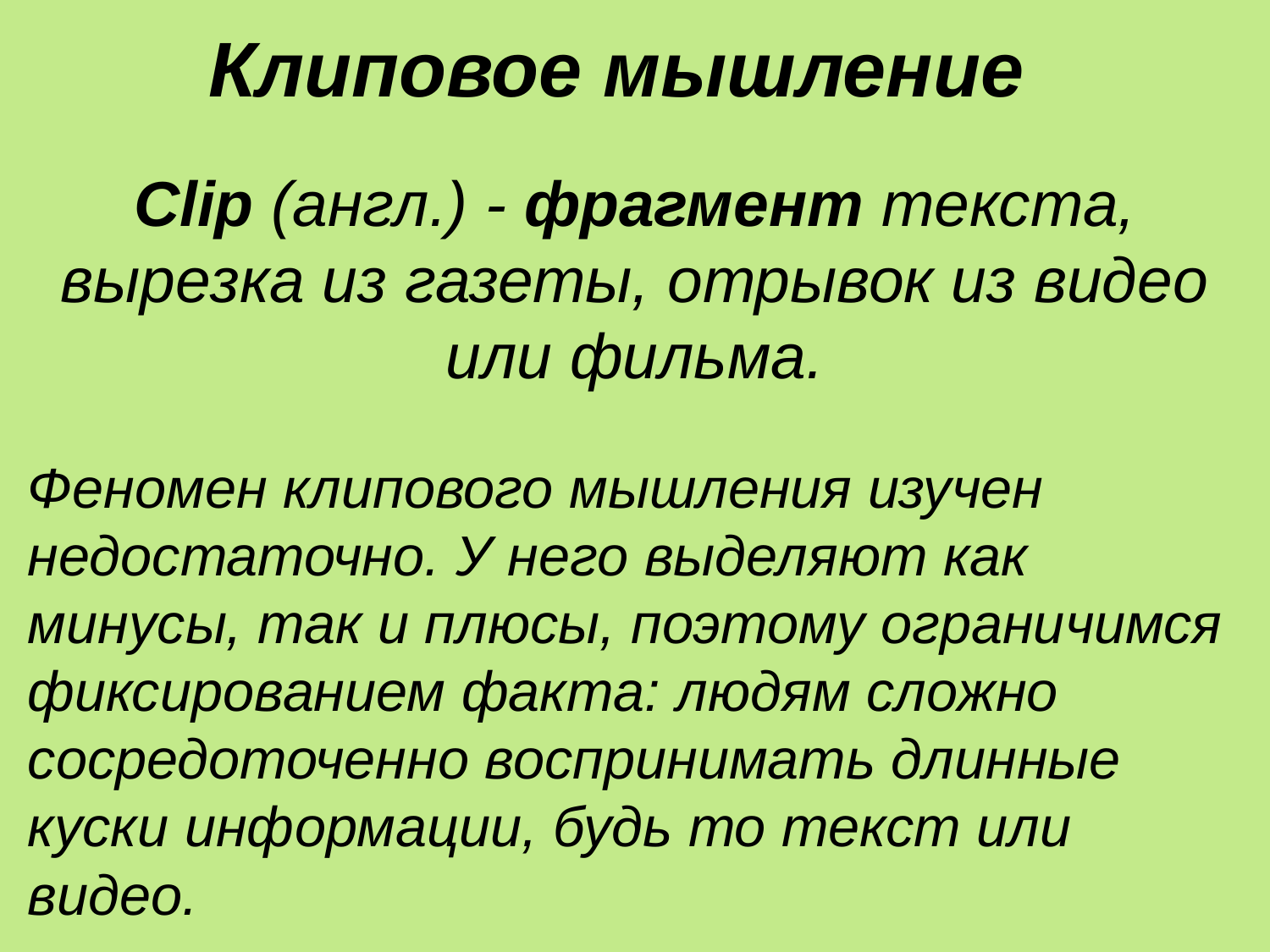

# Клиповое мышление
Clip (англ.) - фрагмент текста, вырезка из газеты, отрывок из видео или фильма.

Феномен клипового мышления изучен недостаточно. У него выделяют как минусы, так и плюсы, поэтому ограничимся фиксированием факта: людям сложно сосредоточенно воспринимать длинные куски информации, будь то текст или видео.